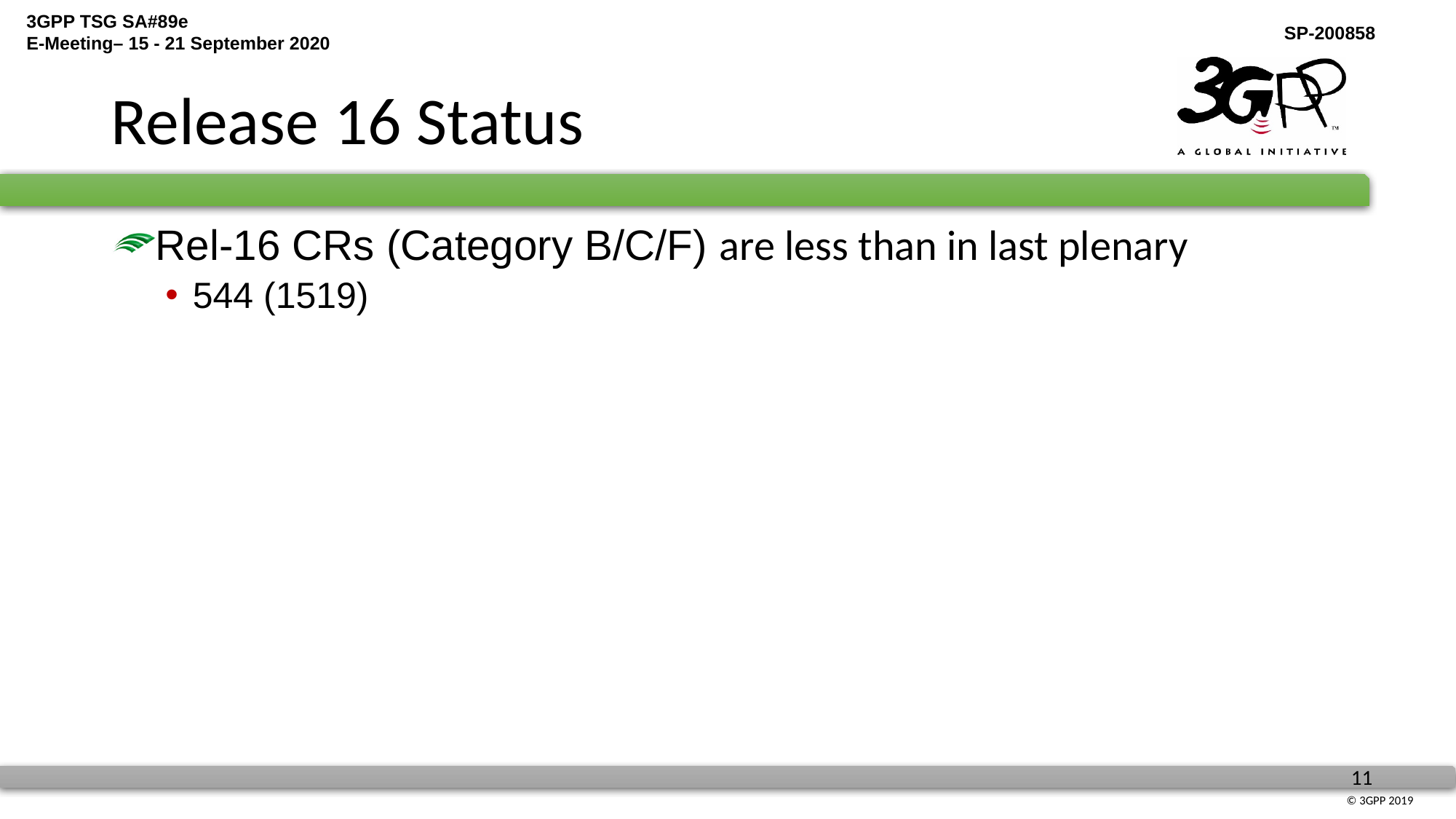

# Release 16 Status
Rel-16 CRs (Category B/C/F) are less than in last plenary
544 (1519)